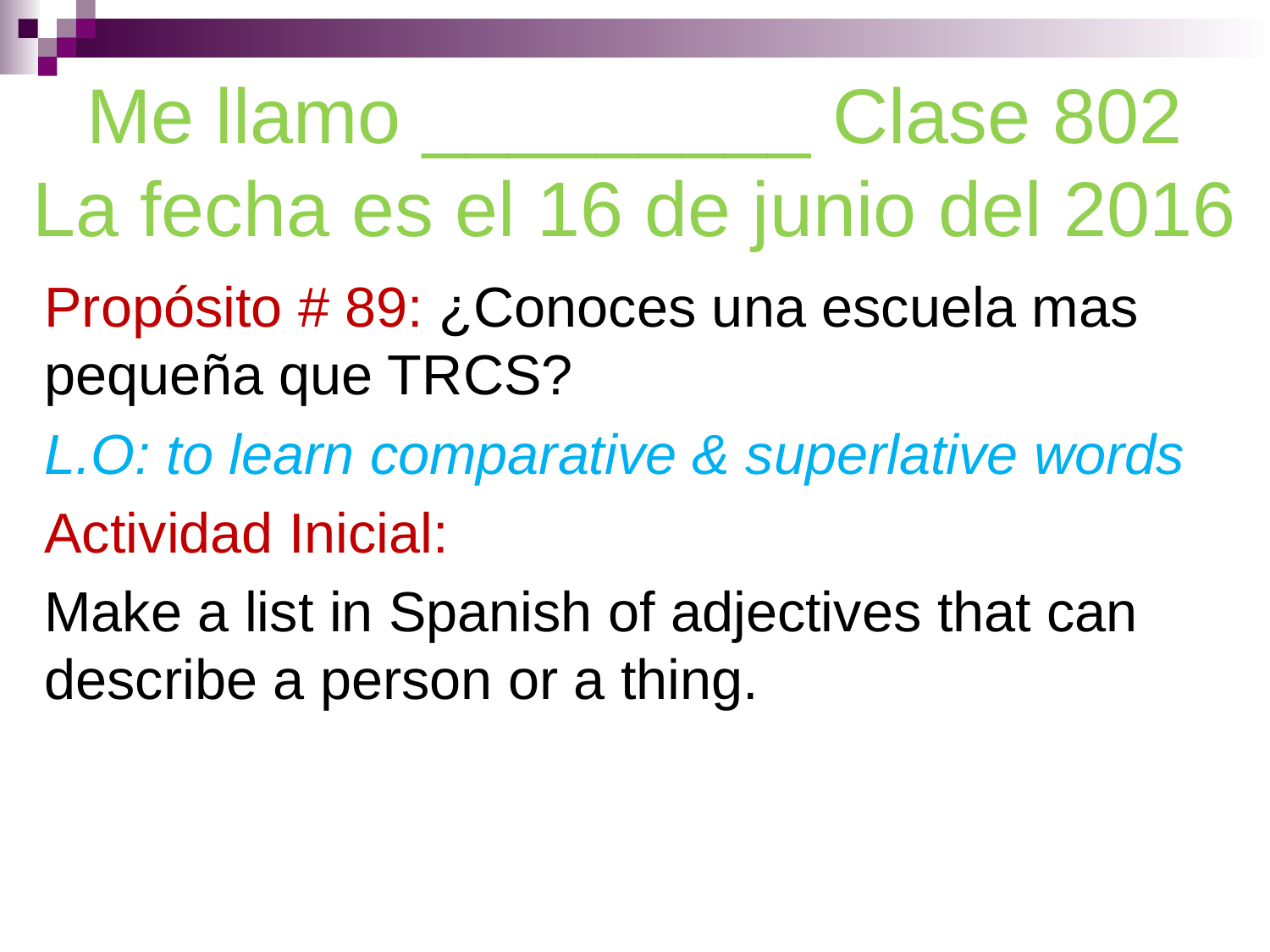

# Me llamo _________ Clase 802 La fecha es el 16 de junio del 2016
Propósito # 89: ¿Conoces una escuela mas pequeña que TRCS?
L.O: to learn comparative & superlative words
Actividad Inicial:
Make a list in Spanish of adjectives that can describe a person or a thing.